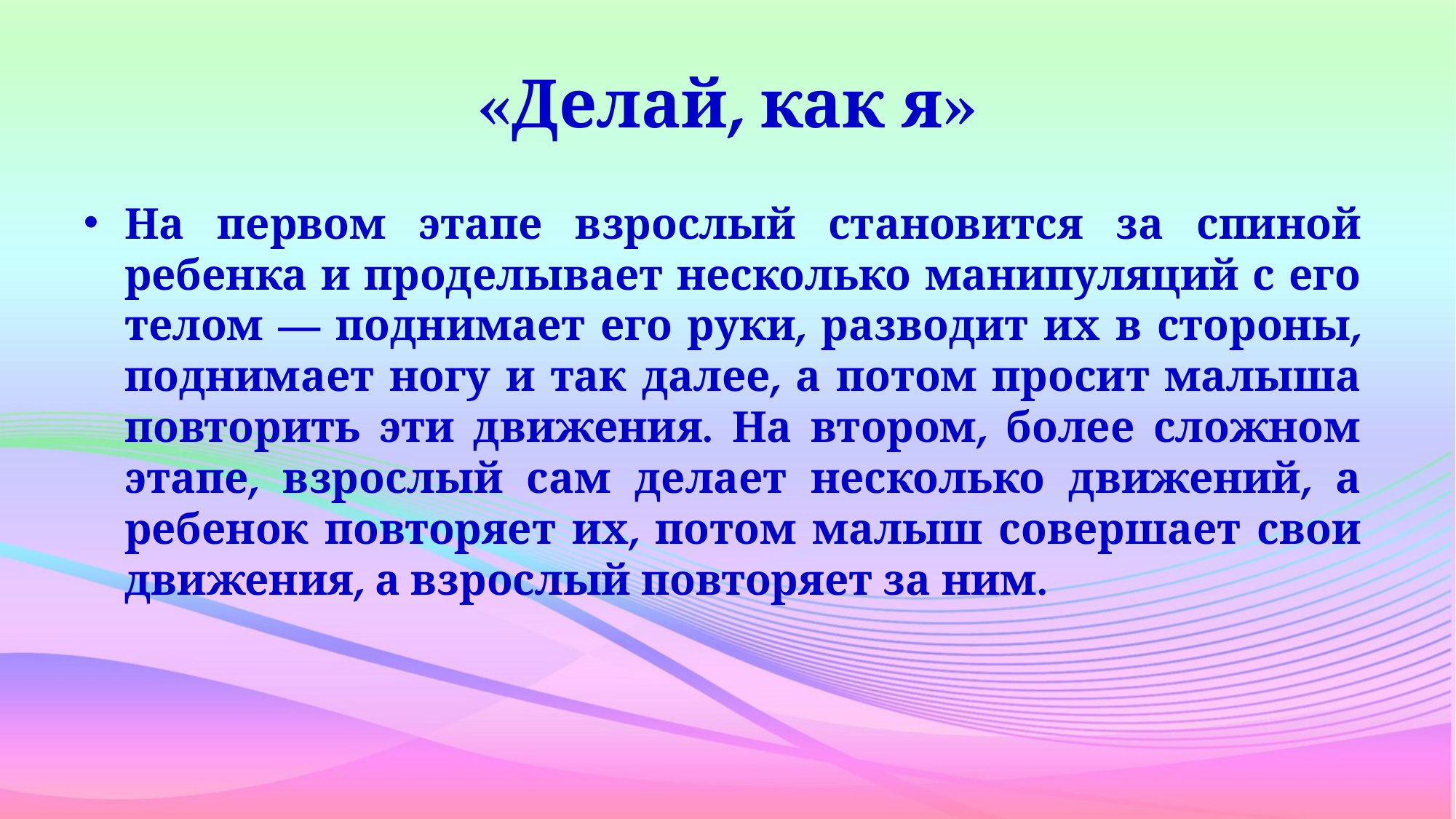

# «Делай, как я»
На первом этапе взрослый становится за спиной ребенка и проделывает несколько манипуляций с его телом — поднимает его руки, разводит их в стороны, поднимает ногу и так далее, а потом просит малыша повторить эти движения. На втором, более сложном этапе, взрослый сам делает несколько движений, а ребенок повторяет их, потом малыш совершает свои движения, а взрослый повторяет за ним.